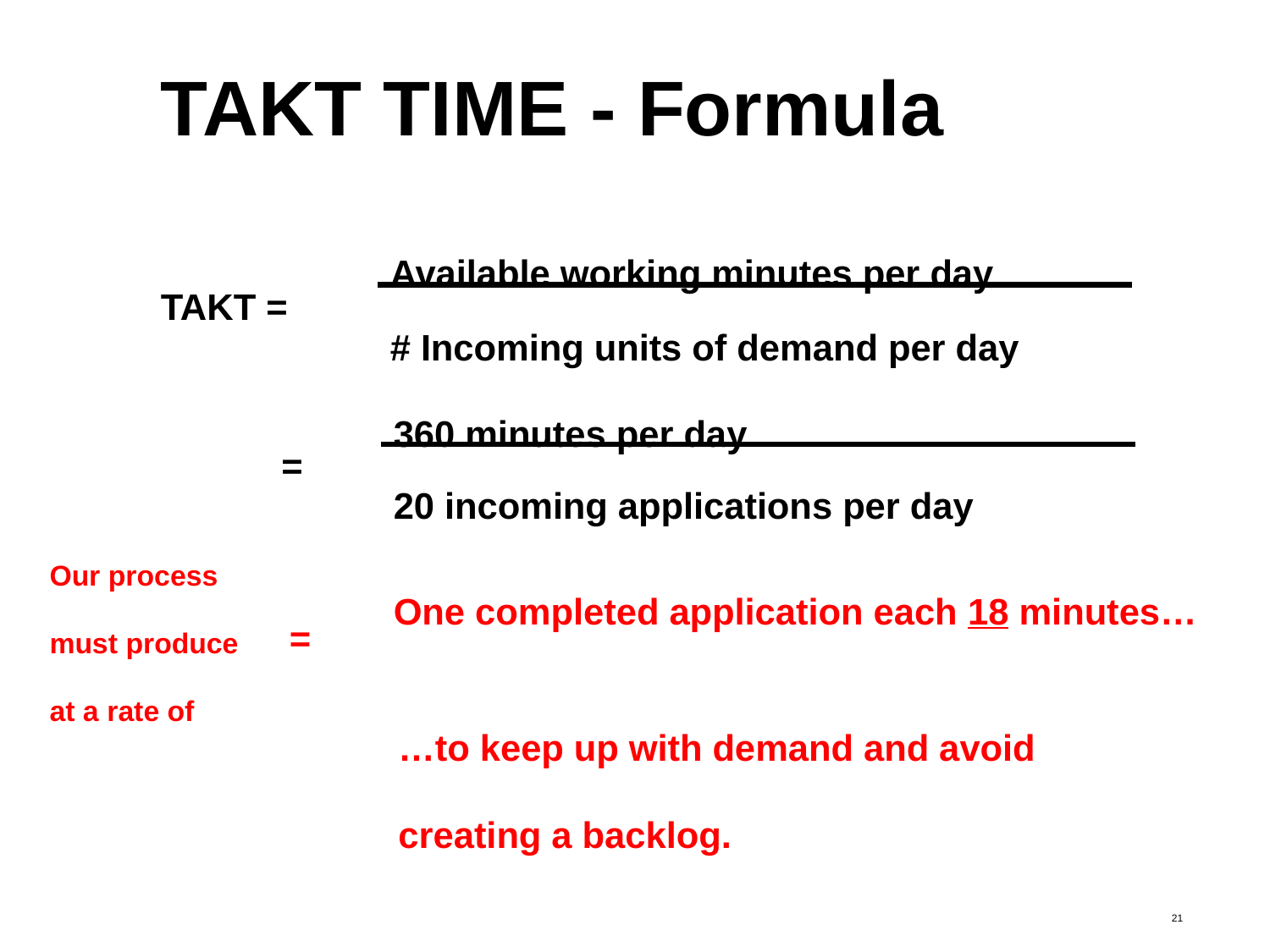

# TAKT TIME - Formula
Available working minutes per day
TAKT =
# Incoming units of demand per day
360 minutes per day
=
20 incoming applications per day
Our process must produce at a rate of
One completed application each 18 minutes…
=
…to keep up with demand and avoid
creating a backlog.
21